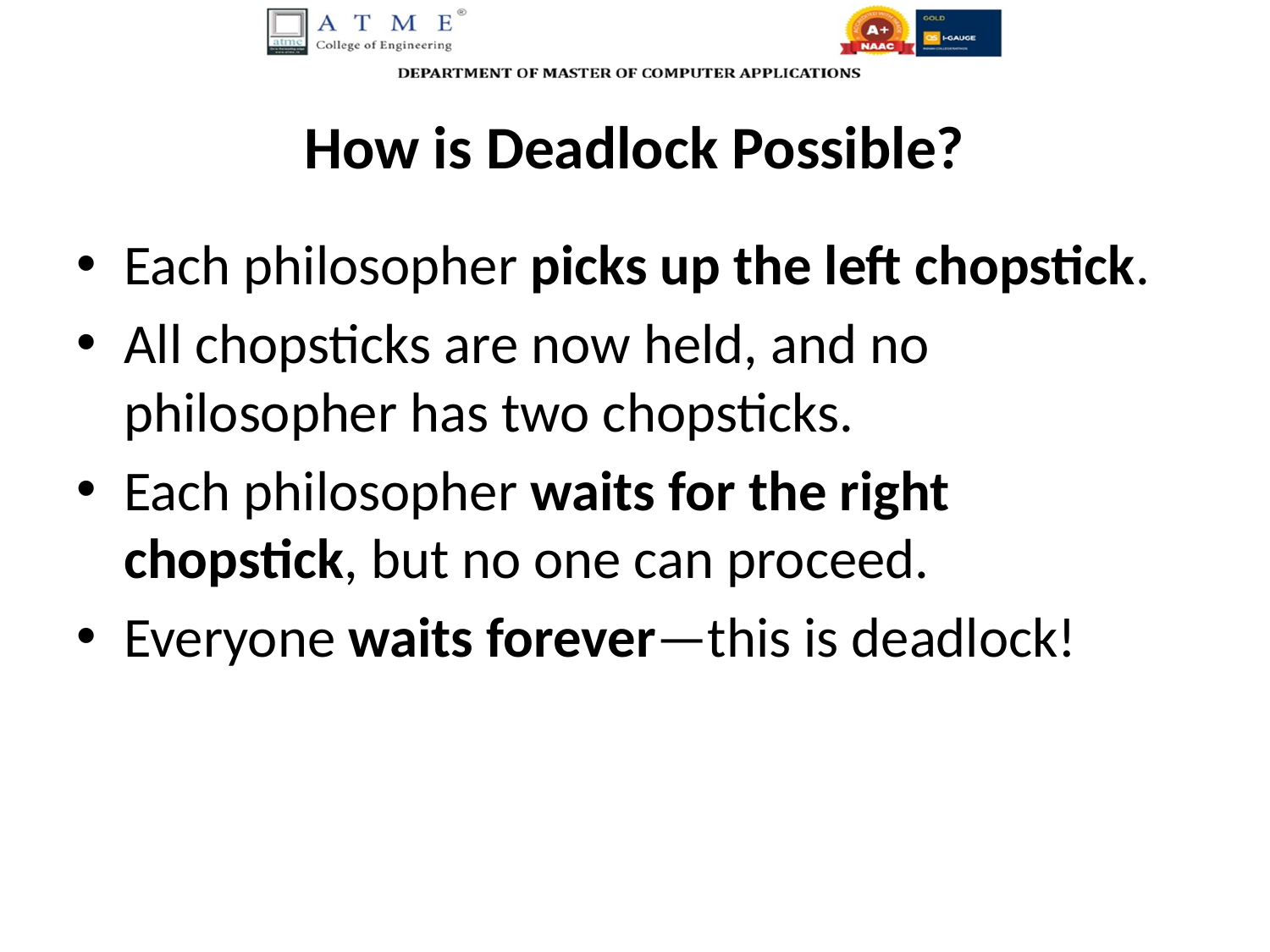

# How is Deadlock Possible?
Each philosopher picks up the left chopstick.
All chopsticks are now held, and no philosopher has two chopsticks.
Each philosopher waits for the right chopstick, but no one can proceed.
Everyone waits forever—this is deadlock!